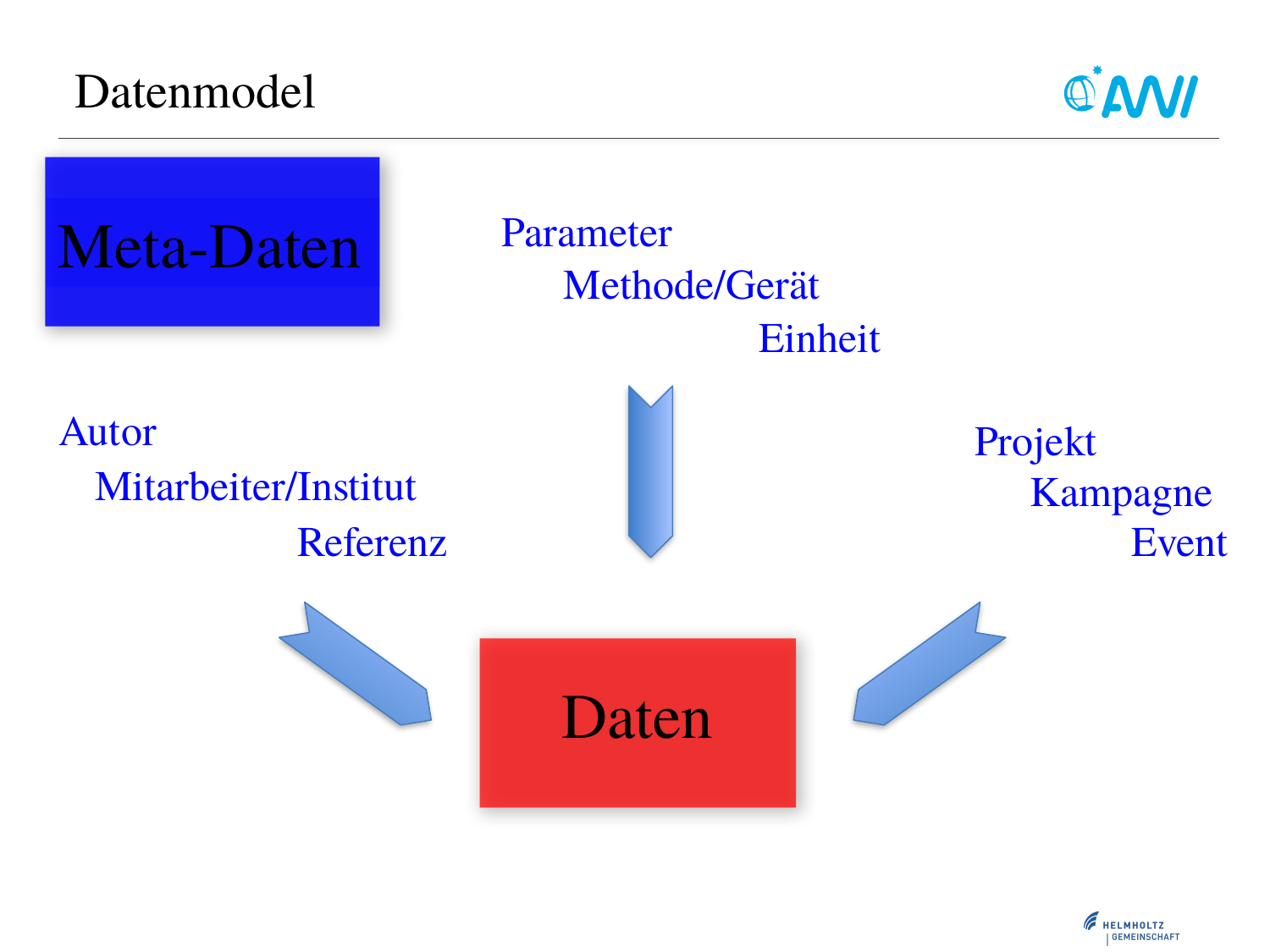

# Datenmodel

Meta-Daten
Parameter
Methode/Gerät
Einheit
Autor
Mitarbeiter/Institut
Referenz
Projekt
Kampagne
Event

Daten